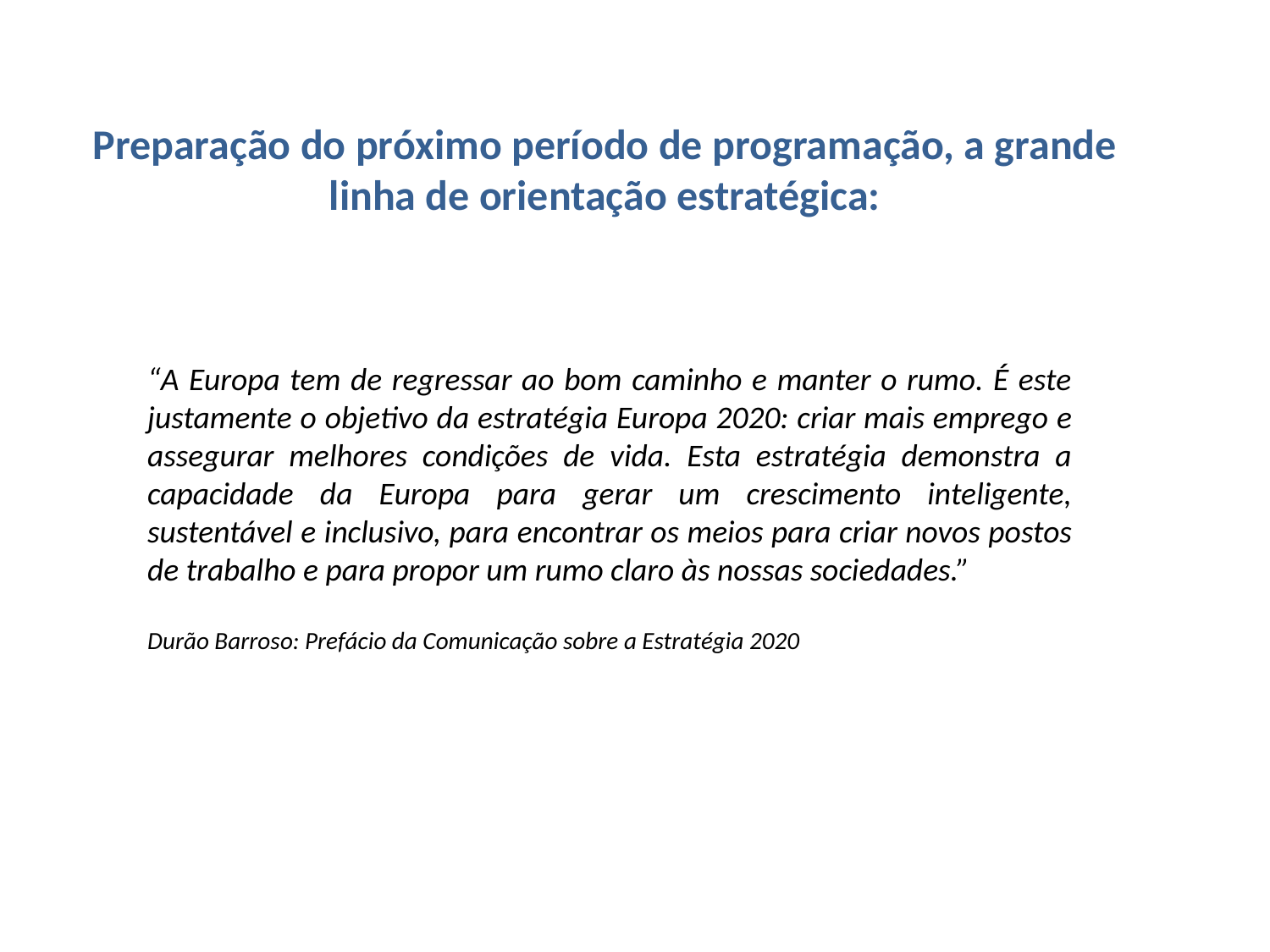

Preparação do próximo período de programação, a grande linha de orientação estratégica:

“A Europa tem de regressar ao bom caminho e manter o rumo. É este justamente o objetivo da estratégia Europa 2020: criar mais emprego e assegurar melhores condições de vida. Esta estratégia demonstra a capacidade da Europa para gerar um crescimento inteligente, sustentável e inclusivo, para encontrar os meios para criar novos postos de trabalho e para propor um rumo claro às nossas sociedades.”

Durão Barroso: Prefácio da Comunicação sobre a Estratégia 2020